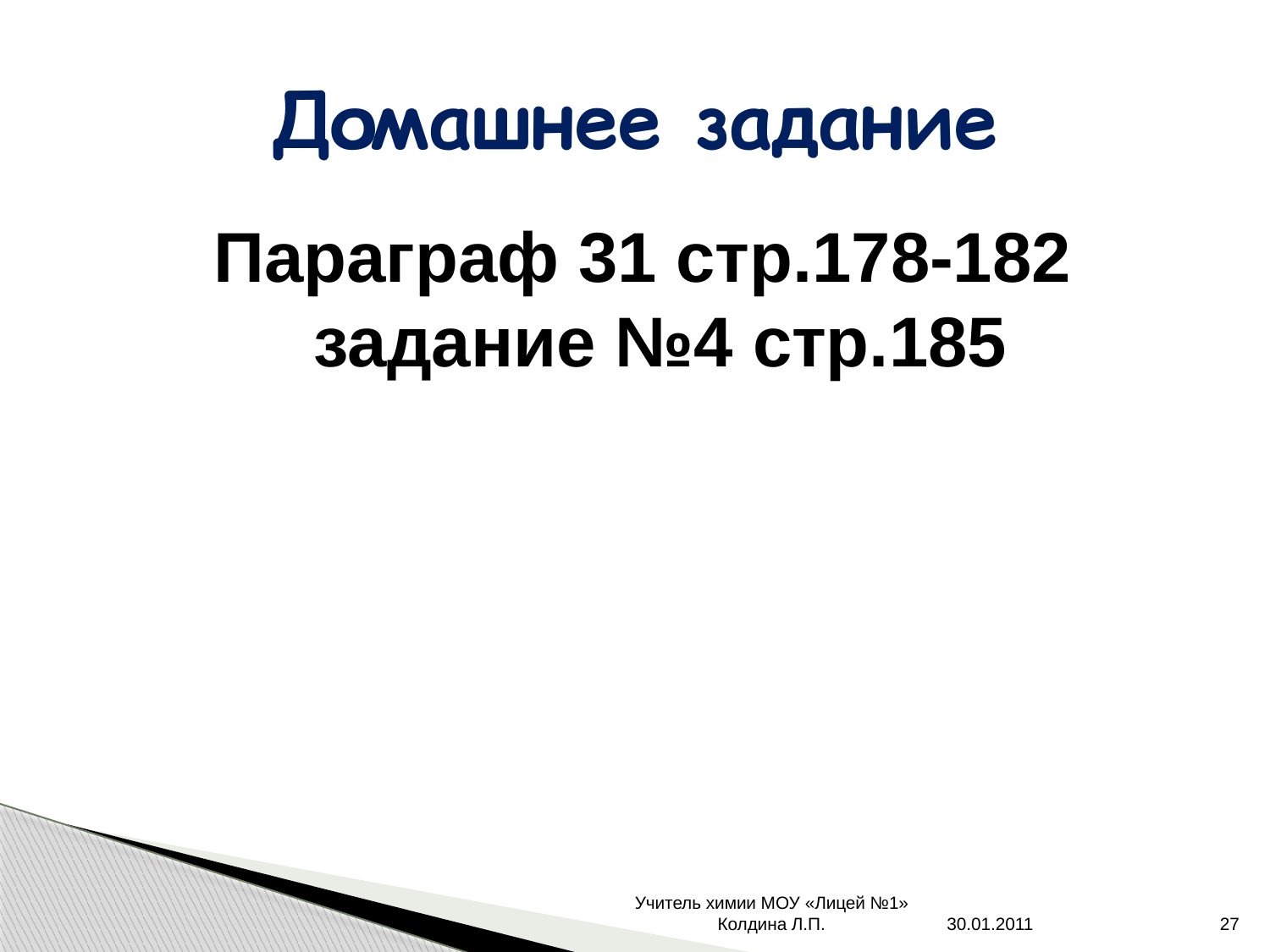

# Домашнее задание
Параграф 31 стр.178-182 задание №4 стр.185
Учитель химии МОУ «Лицей №1» Колдина Л.П.
30.01.2011
27